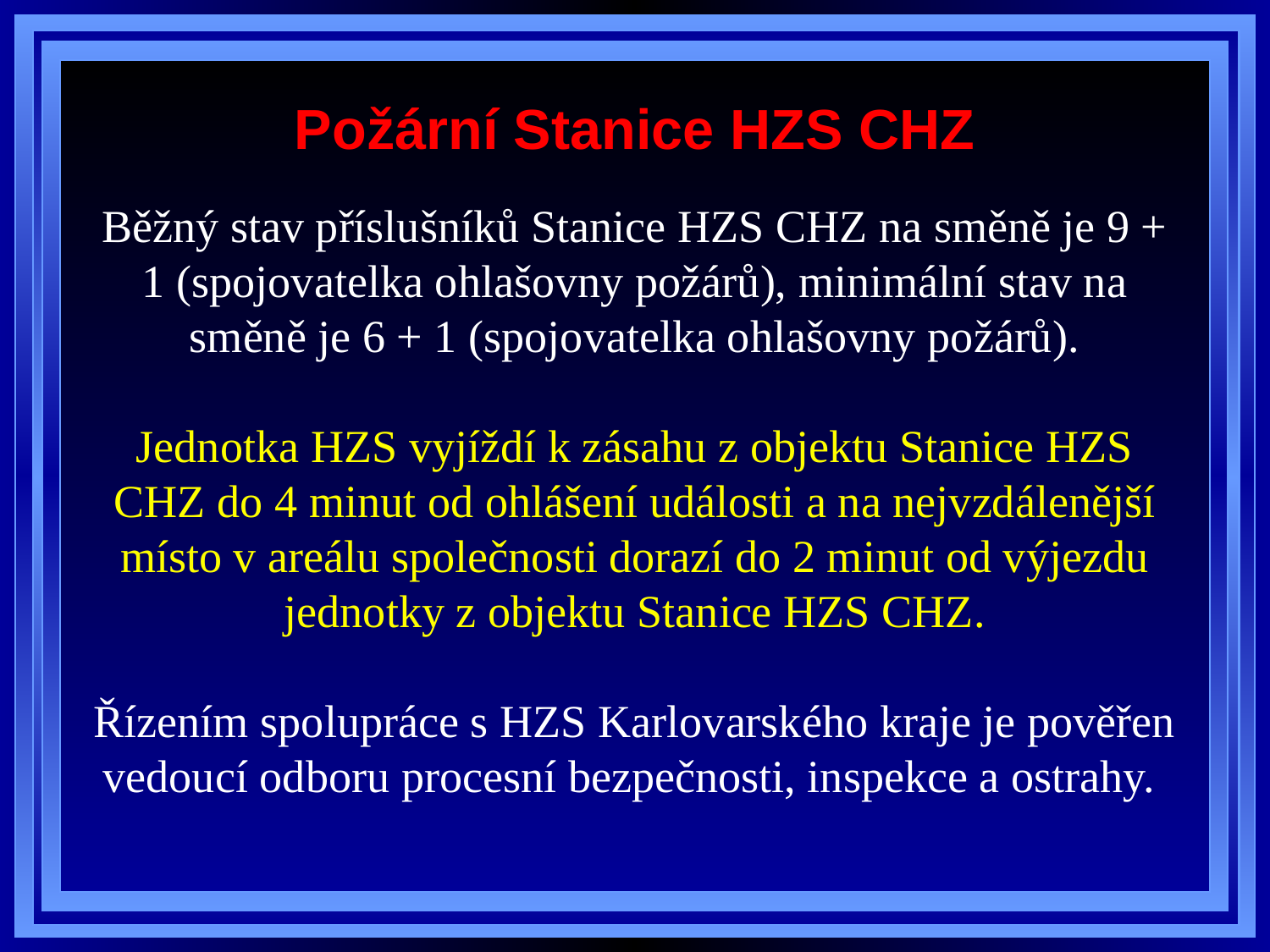

# Požární Stanice HZS CHZ
Běžný stav příslušníků Stanice HZS CHZ na směně je 9 + 1 (spojovatelka ohlašovny požárů), minimální stav na směně je 6 + 1 (spojovatelka ohlašovny požárů).

Jednotka HZS vyjíždí k zásahu z objektu Stanice HZS CHZ do 4 minut od ohlášení události a na nejvzdálenější místo v areálu společnosti dorazí do 2 minut od výjezdu jednotky z objektu Stanice HZS CHZ.

Řízením spolupráce s HZS Karlovarského kraje je pověřen vedoucí odboru procesní bezpečnosti, inspekce a ostrahy.